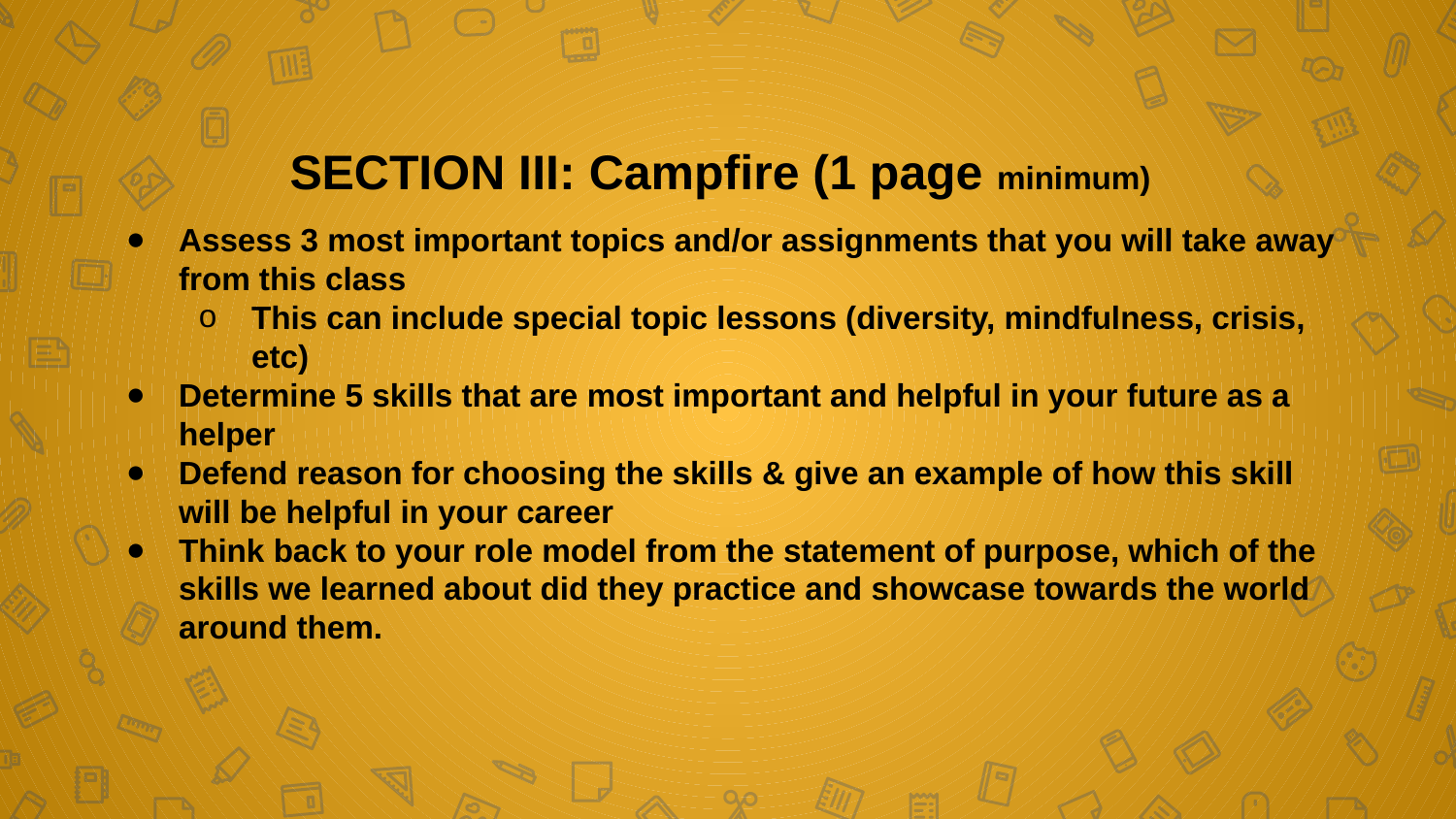

SECTION III: Campfire (1 page minimum)
Assess 3 most important topics and/or assignments that you will take away from this class
This can include special topic lessons (diversity, mindfulness, crisis, etc)
Determine 5 skills that are most important and helpful in your future as a helper
Defend reason for choosing the skills & give an example of how this skill will be helpful in your career
Think back to your role model from the statement of purpose, which of the skills we learned about did they practice and showcase towards the world around them.